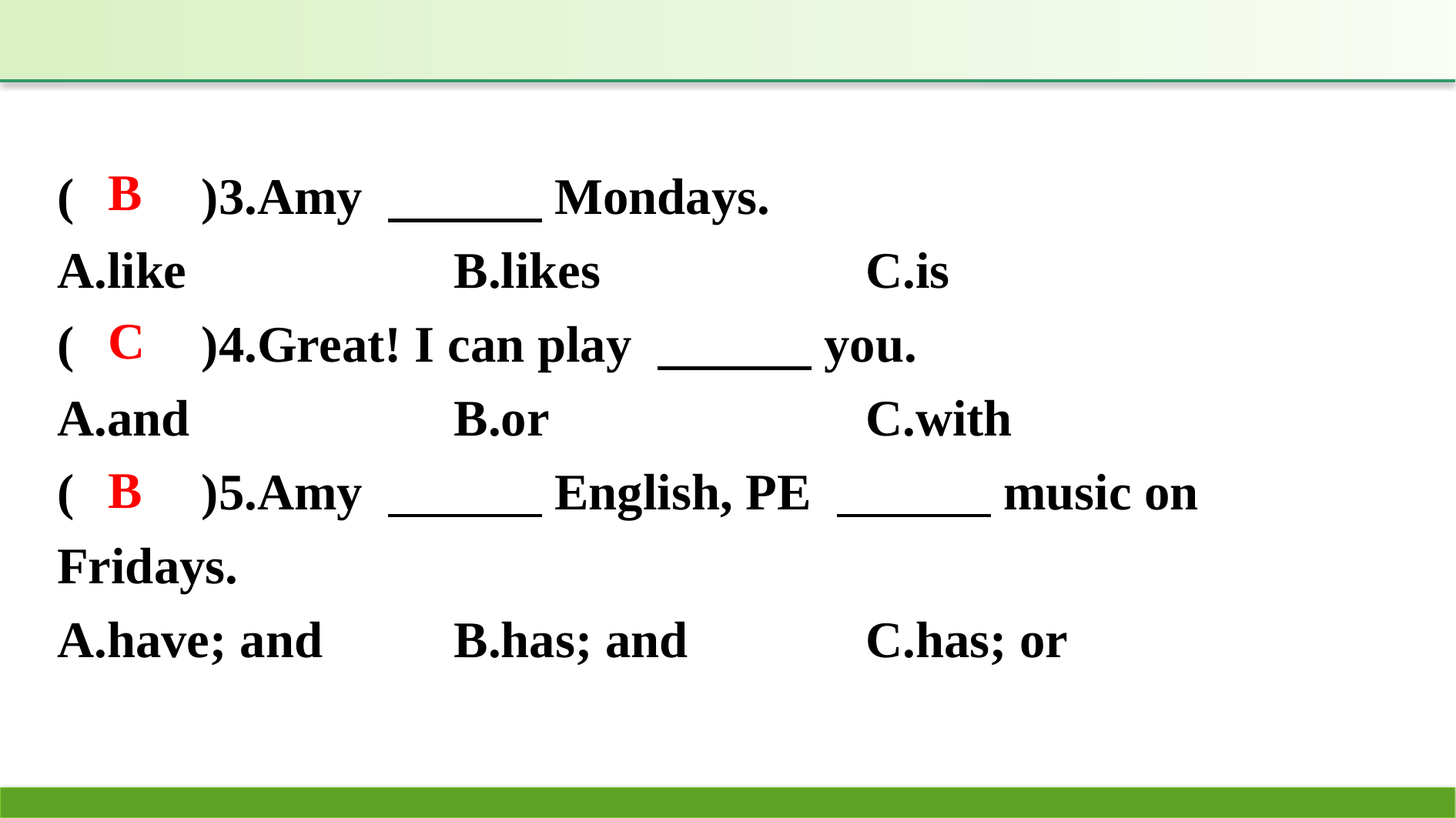

(　　)3.Amy 　　　Mondays.
A.like			B.likes			C.is
(　　)4.Great! I can play 　　　you.
A.and			B.or				C.with
(　　)5.Amy 　　　English, PE 　　　music on Fridays.
A.have; and		B.has; and		C.has; or
B
C
B